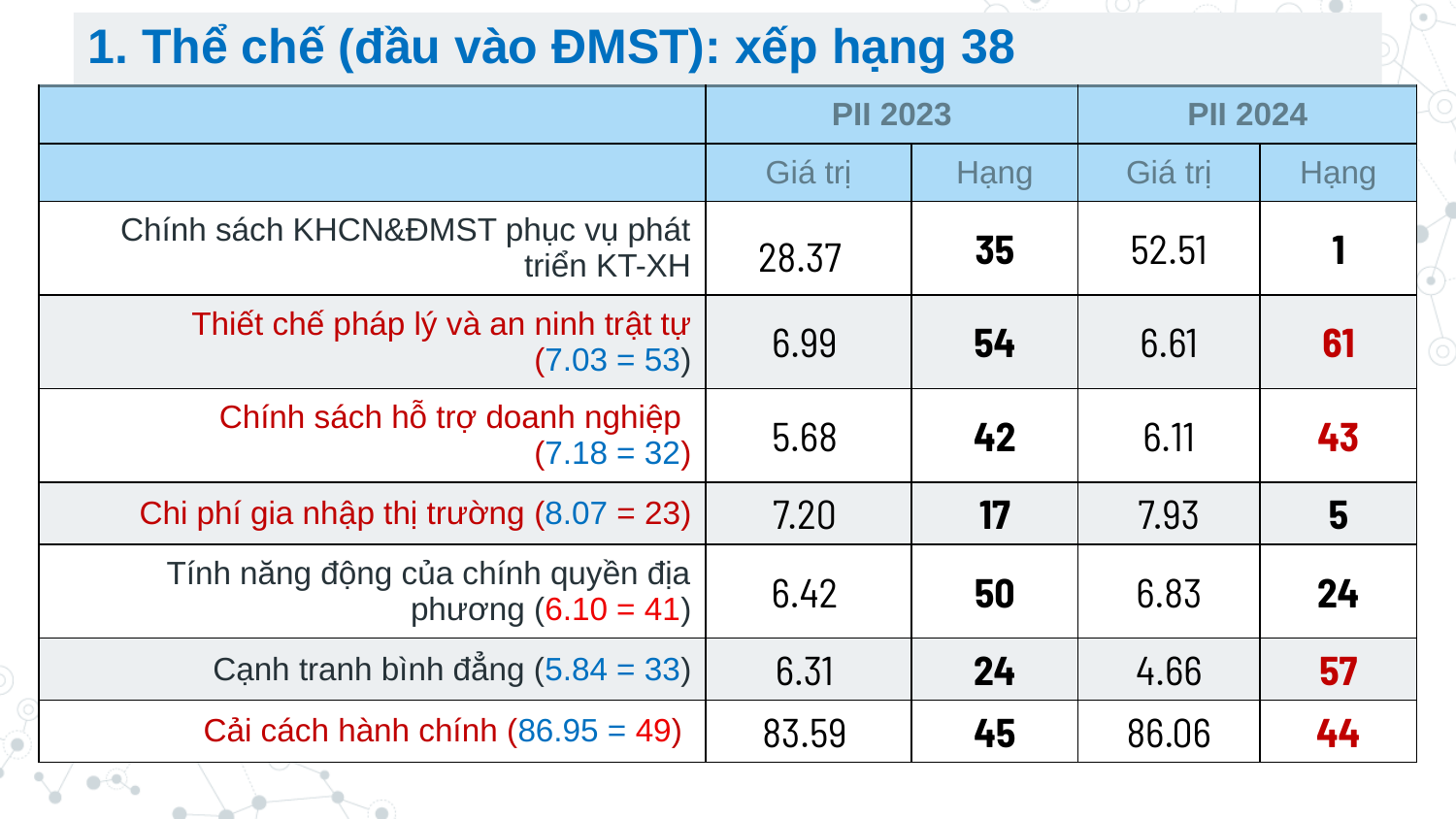

1. Thể chế (đầu vào ĐMST): xếp hạng 38
|  | PII 2023 |  | PII 2024 |  |
| --- | --- | --- | --- | --- |
|  | Giá trị | Hạng | Giá trị | Hạng |
| Chính sách KHCN&ĐMST phục vụ phát triển KT-XH | 28.37 | 35 | 52.51 | 1 |
| Thiết chế pháp lý và an ninh trật tự (7.03 = 53) | 6.99 | 54 | 6.61 | 61 |
| Chính sách hỗ trợ doanh nghiệp (7.18 = 32) | 5.68 | 42 | 6.11 | 43 |
| Chi phí gia nhập thị trường (8.07 = 23) | 7.20 | 17 | 7.93 | 5 |
| Tính năng động của chính quyền địa phương (6.10 = 41) | 6.42 | 50 | 6.83 | 24 |
| Cạnh tranh bình đẳng (5.84 = 33) | 6.31 | 24 | 4.66 | 57 |
| Cải cách hành chính (86.95 = 49) | 83.59 | 45 | 86.06 | 44 |